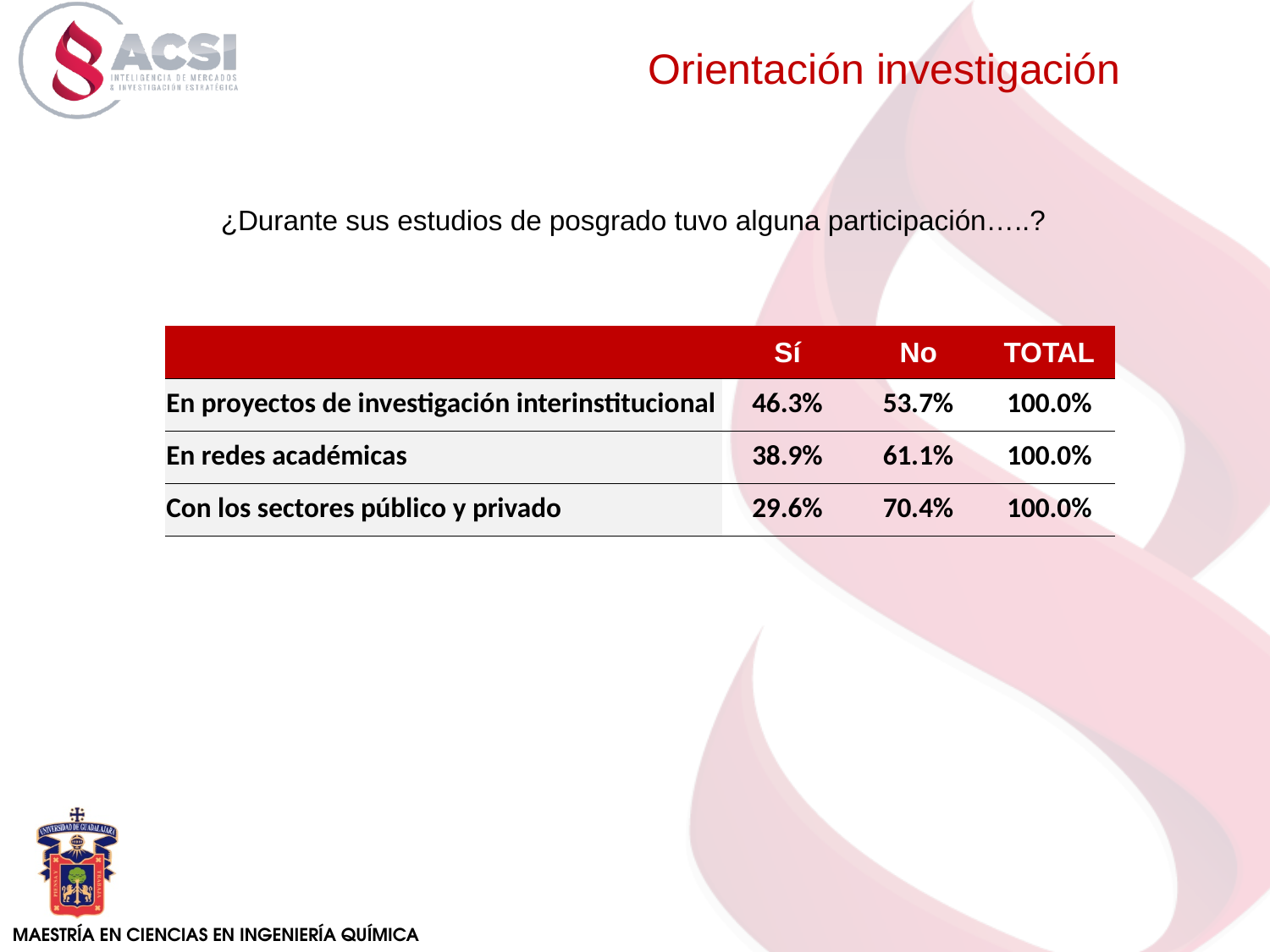

Orientación investigación
¿Durante sus estudios de posgrado tuvo alguna participación…..?
|  | Sí | No | TOTAL |
| --- | --- | --- | --- |
| En proyectos de investigación interinstitucional | 46.3% | 53.7% | 100.0% |
| En redes académicas | 38.9% | 61.1% | 100.0% |
| Con los sectores público y privado | 29.6% | 70.4% | 100.0% |